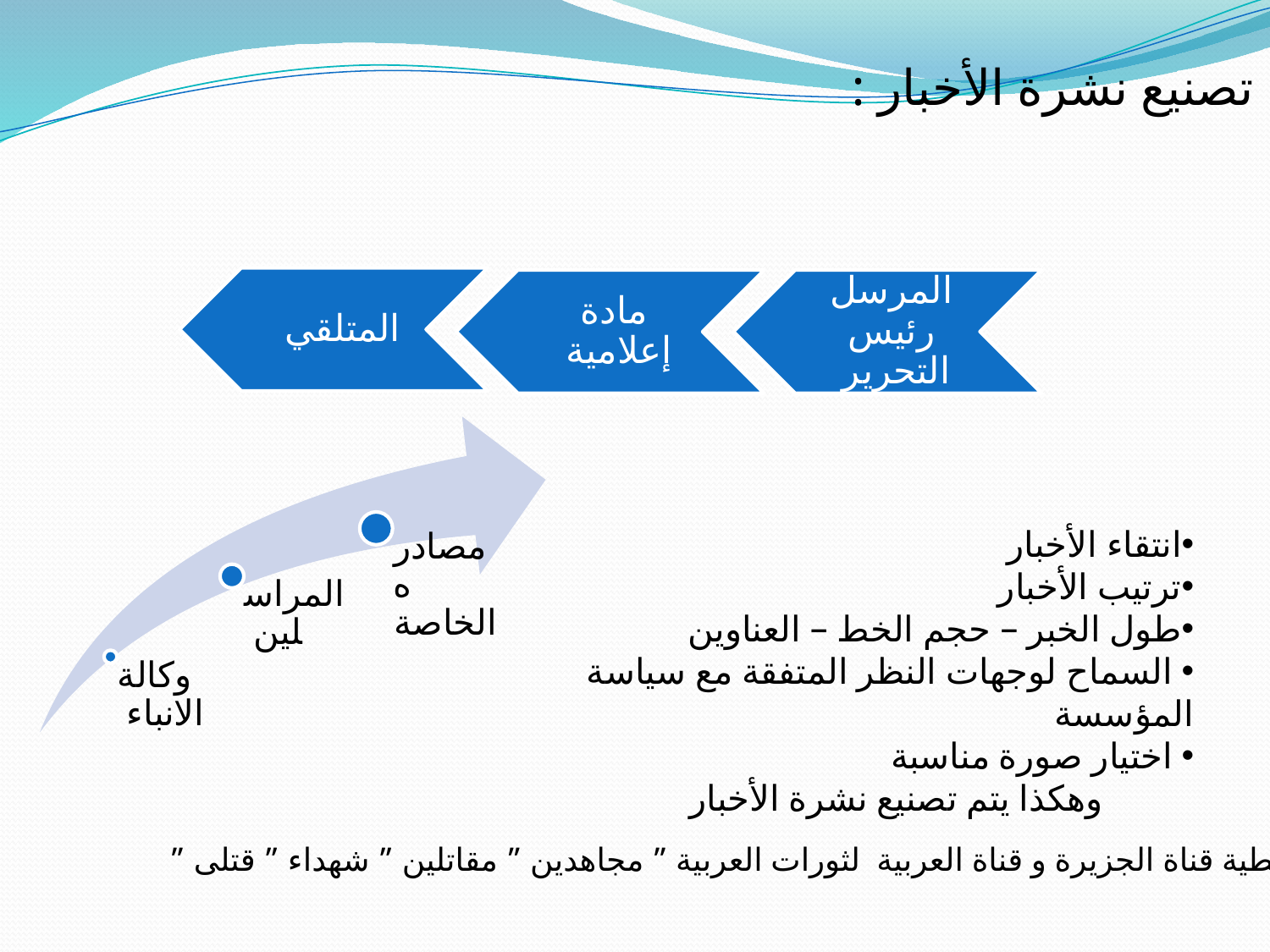

المرسل رئيس التحرير
مادة إعلامية
المتلقي
تصنيع نشرة الأخبار :

وكالة الانباء
المراسلين
مصادره الخاصة
انتقاء الأخبار
ترتيب الأخبار
طول الخبر – حجم الخط – العناوين
 السماح لوجهات النظر المتفقة مع سياسة المؤسسة
 اختيار صورة مناسبة
          وهكذا يتم تصنيع نشرة الأخبار
تغطية قناة الجزيرة و قناة العربية  لثورات العربية ” مجاهدين ” مقاتلين ” شهداء ” قتلى ”